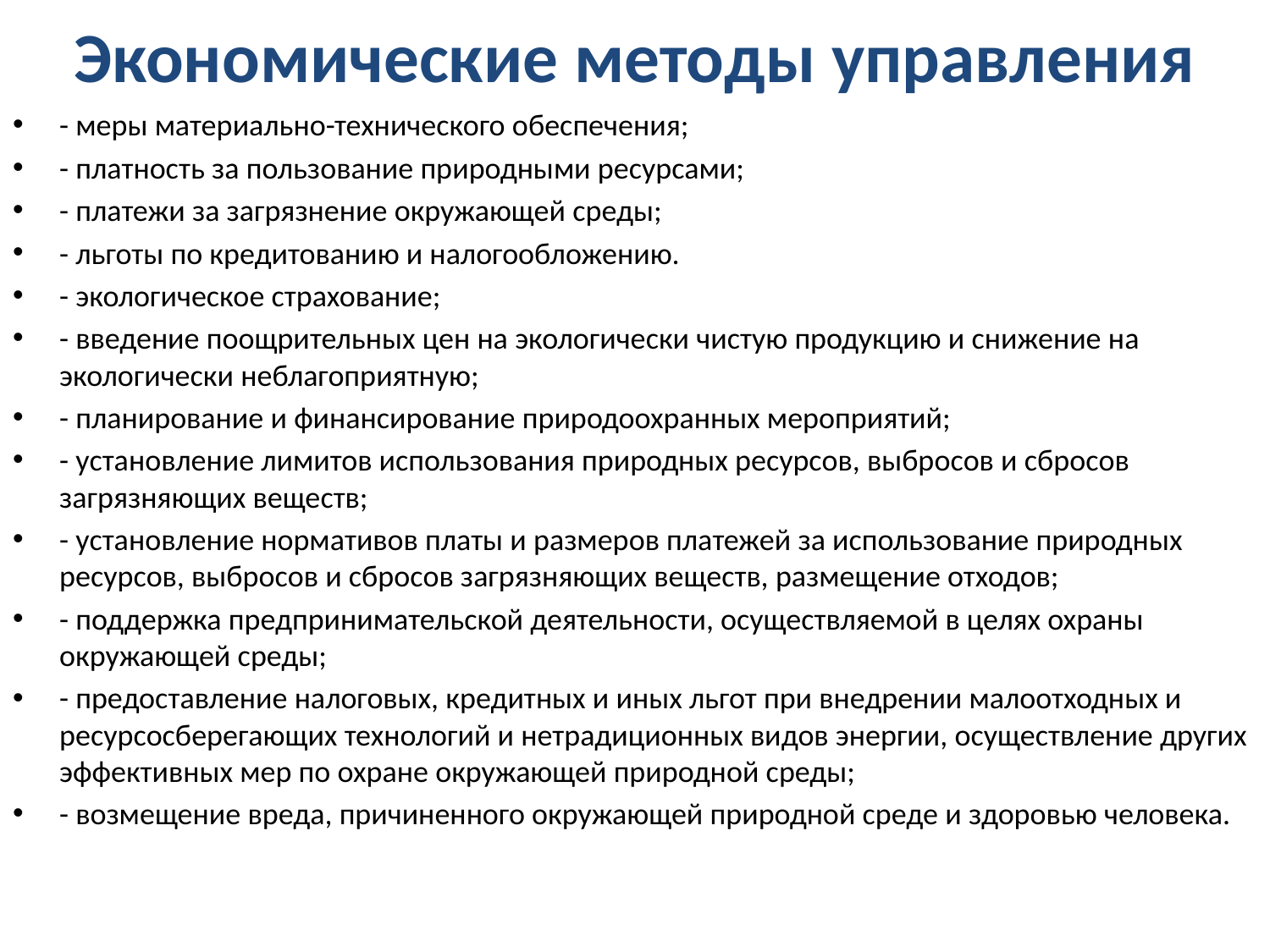

# Экономические методы управления
- меры материально-технического обеспечения;
- платность за пользование природными ресурсами;
- платежи за загрязнение окружающей среды;
- льготы по кредитованию и налогообложению.
- экологическое страхование;
- введение поощрительных цен на экологически чистую продукцию и снижение на экологически неблагоприятную;
- планирование и финансирование природоохранных мероприятий;
- установление лимитов использования природных ресурсов, выбросов и сбросов загрязняющих веществ;
- установление нормативов платы и размеров платежей за использование природных ресурсов, выбросов и сбросов загрязняющих веществ, размещение отходов;
- поддержка предпринимательской деятельности, осуществляемой в целях охраны окружающей среды;
- предоставление налоговых, кредитных и иных льгот при внедрении малоотходных и ресурсосберегающих технологий и нетрадиционных видов энергии, осуществление других эффективных мер по охране окружающей природной среды;
- возмещение вреда, причиненного окружающей природной среде и здоровью человека.